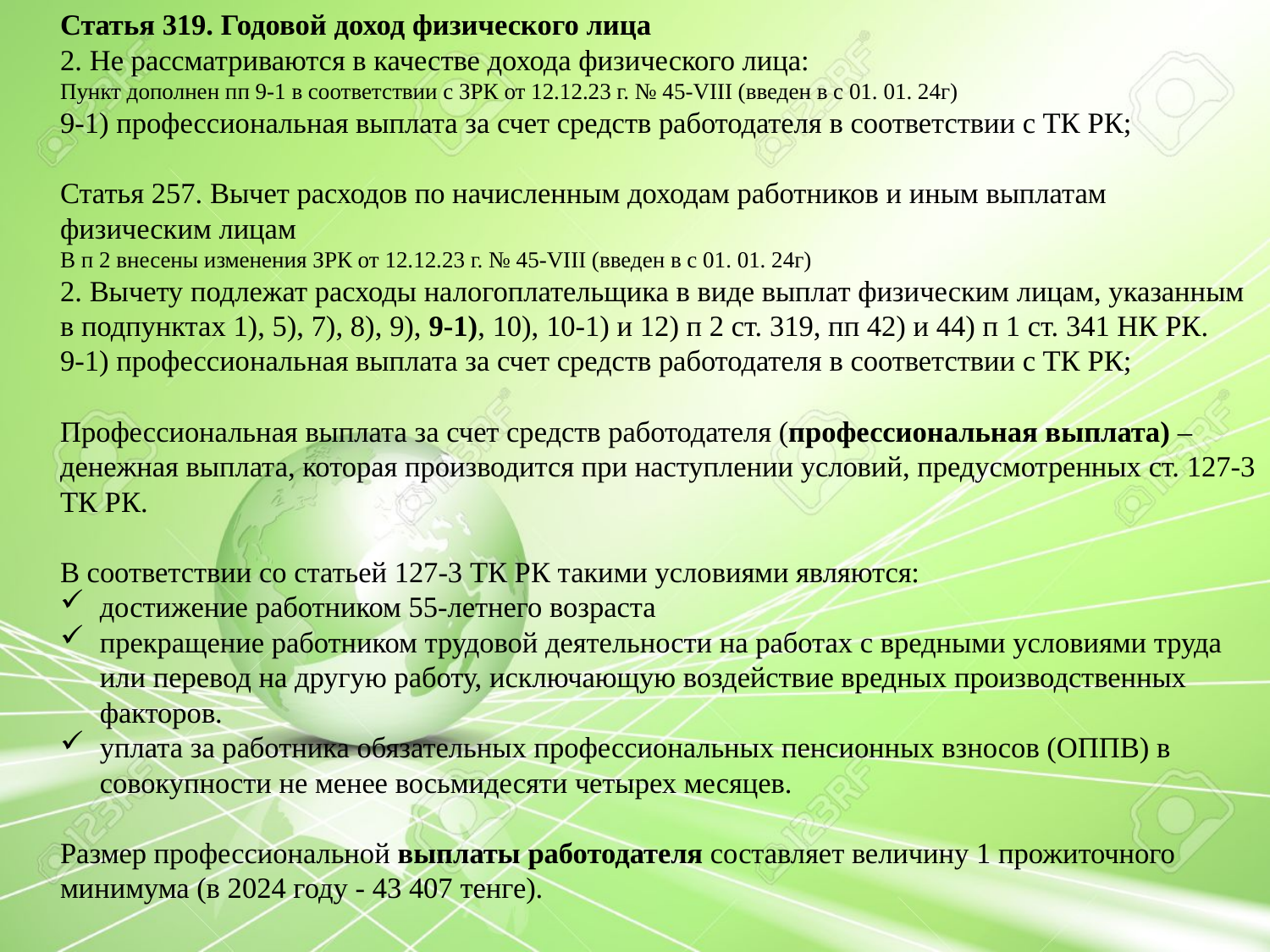

Статья 319. Годовой доход физического лица
2. Не рассматриваются в качестве дохода физического лица:
Пункт дополнен пп 9-1 в соответствии с ЗРК от 12.12.23 г. № 45-VIII (введен в с 01. 01. 24г)
9-1) профессиональная выплата за счет средств работодателя в соответствии с ТК РК;

Статья 257. Вычет расходов по начисленным доходам работников и иным выплатам физическим лицам
В п 2 внесены изменения ЗРК от 12.12.23 г. № 45-VIII (введен в с 01. 01. 24г)
2. Вычету подлежат расходы налогоплательщика в виде выплат физическим лицам, указанным в подпунктах 1), 5), 7), 8), 9), 9-1), 10), 10-1) и 12) п 2 ст. 319, пп 42) и 44) п 1 ст. 341 НК РК.
9-1) профессиональная выплата за счет средств работодателя в соответствии с ТК РК;

Профессиональная выплата за счет средств работодателя (профессиональная выплата) – денежная выплата, которая производится при наступлении условий, предусмотренных ст. 127-3 ТК РК.

В соответствии со статьей 127-3 ТК РК такими условиями являются:
достижение работником 55-летнего возраста
прекращение работником трудовой деятельности на работах с вредными условиями труда или перевод на другую работу, исключающую воздействие вредных производственных факторов.
уплата за работника обязательных профессиональных пенсионных взносов (ОППВ) в совокупности не менее восьмидесяти четырех месяцев.

Размер профессиональной выплаты работодателя составляет величину 1 прожиточного минимума (в 2024 году - 43 407 тенге).
#